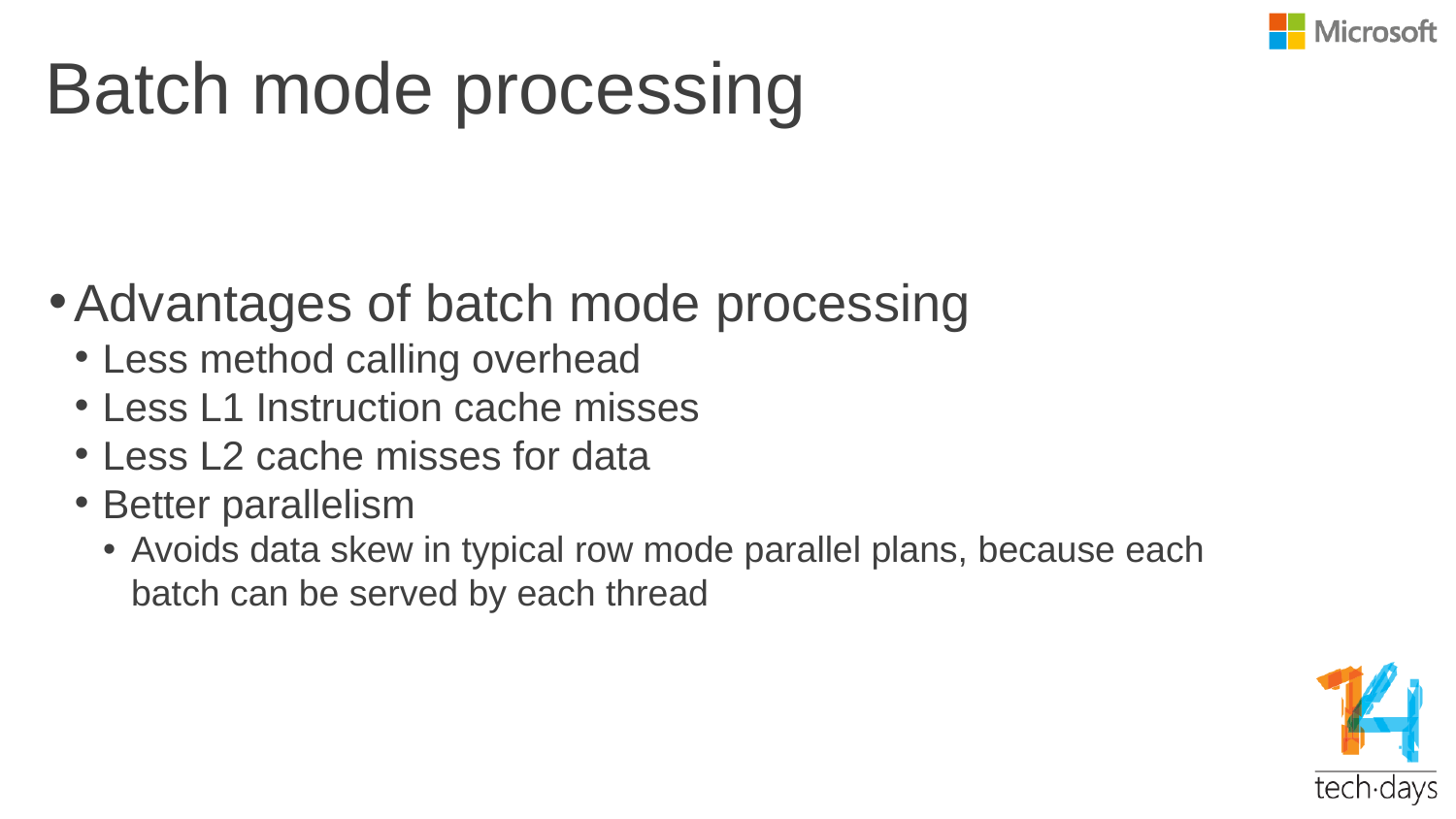

# Batch mode processing
Advantages of batch mode processing
Less method calling overhead
Less L1 Instruction cache misses
Less L2 cache misses for data
Better parallelism
Avoids data skew in typical row mode parallel plans, because each batch can be served by each thread